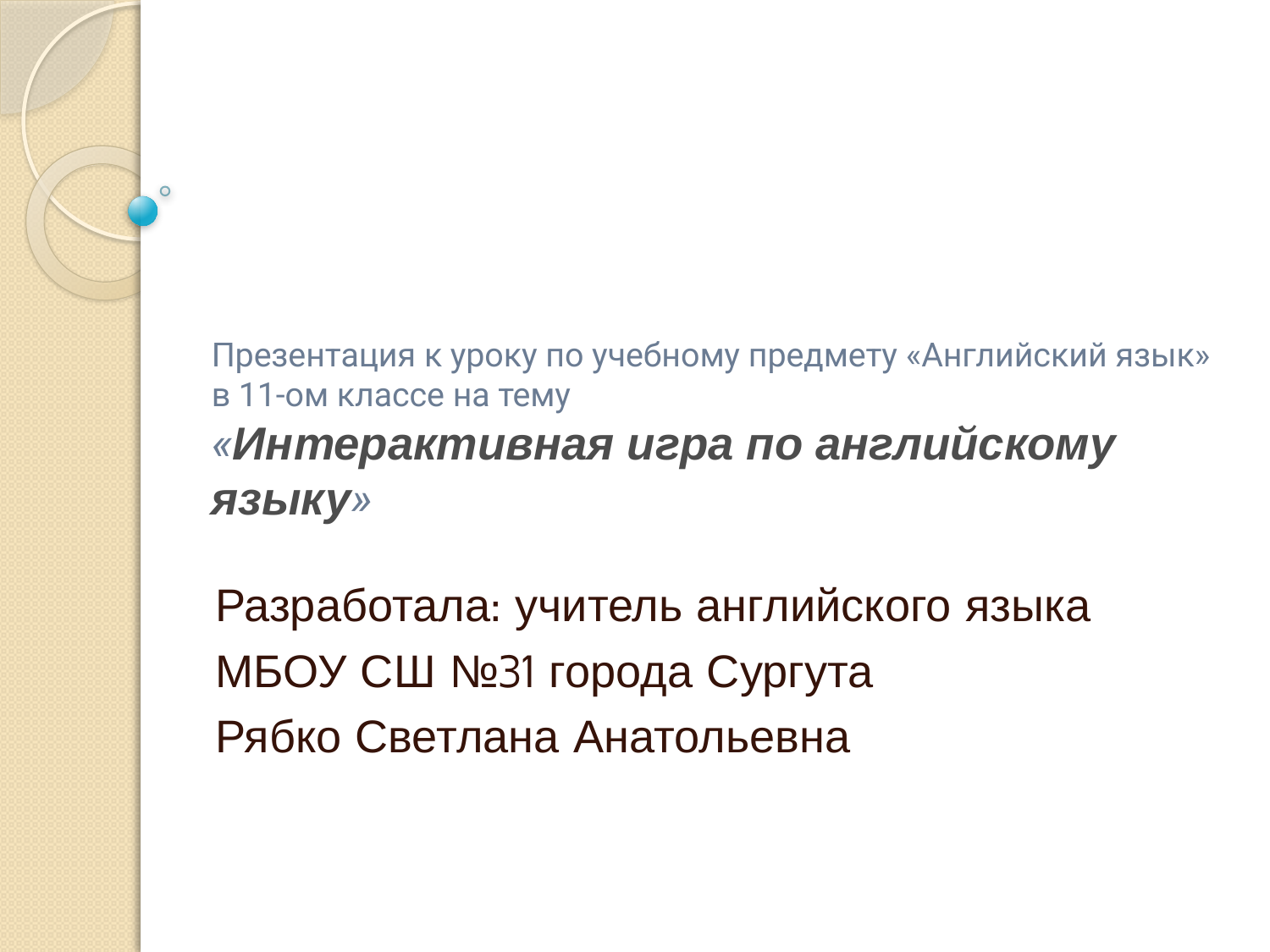

# Презентация к уроку по учебному предмету «Английский язык» в 11-ом классе на тему «Интерактивная игра по английскому языку»
Разработала: учитель английского языка
МБОУ СШ №31 города Сургута
Рябко Светлана Анатольевна